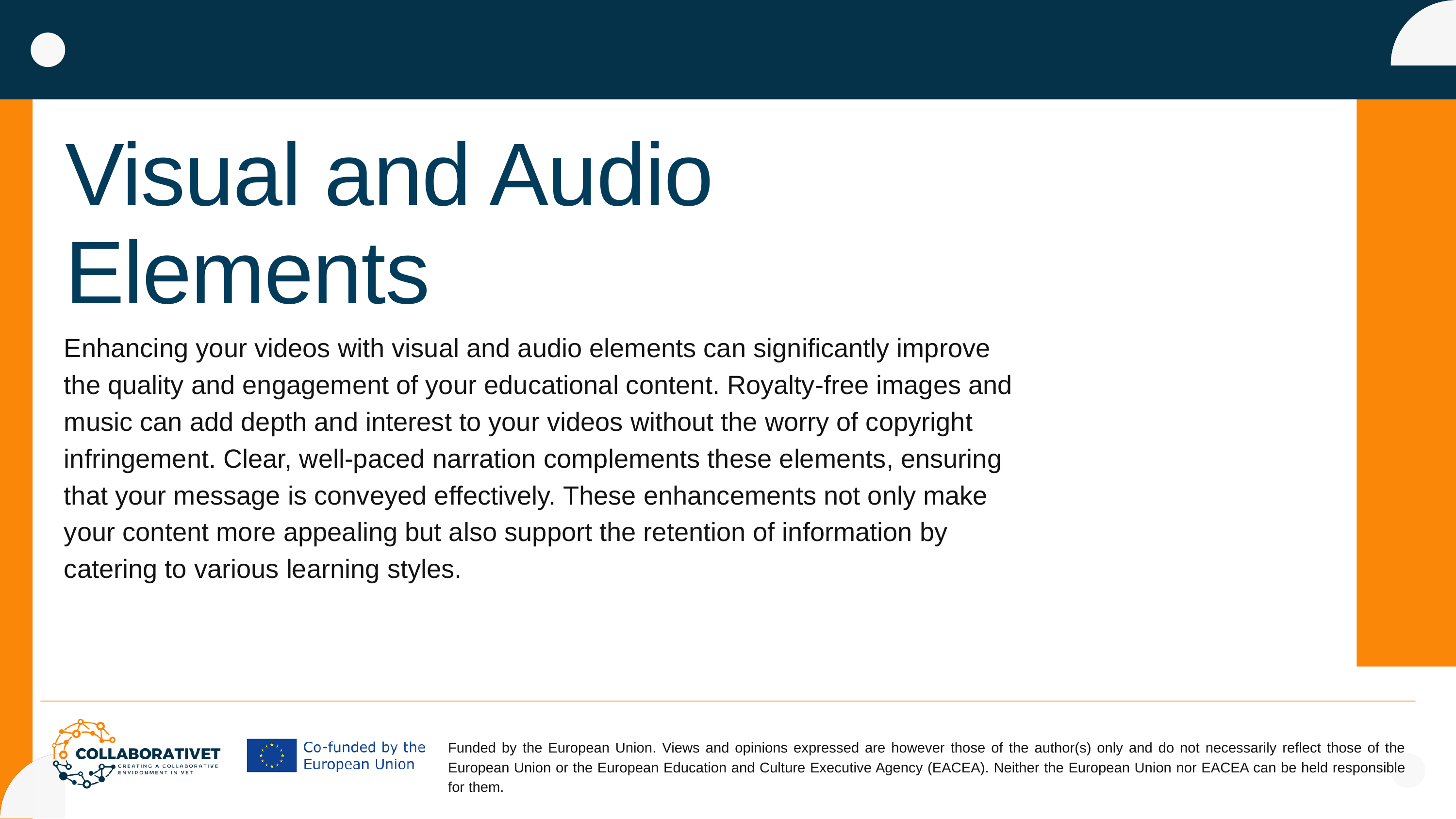

Visual and Audio Elements
Enhancing your videos with visual and audio elements can significantly improve the quality and engagement of your educational content. Royalty-free images and music can add depth and interest to your videos without the worry of copyright infringement. Clear, well-paced narration complements these elements, ensuring that your message is conveyed effectively. These enhancements not only make your content more appealing but also support the retention of information by catering to various learning styles.

Funded by the European Union. Views and opinions expressed are however those of the author(s) only and do not necessarily reflect those of the European Union or the European Education and Culture Executive Agency (EACEA). Neither the European Union nor EACEA can be held responsible for them.